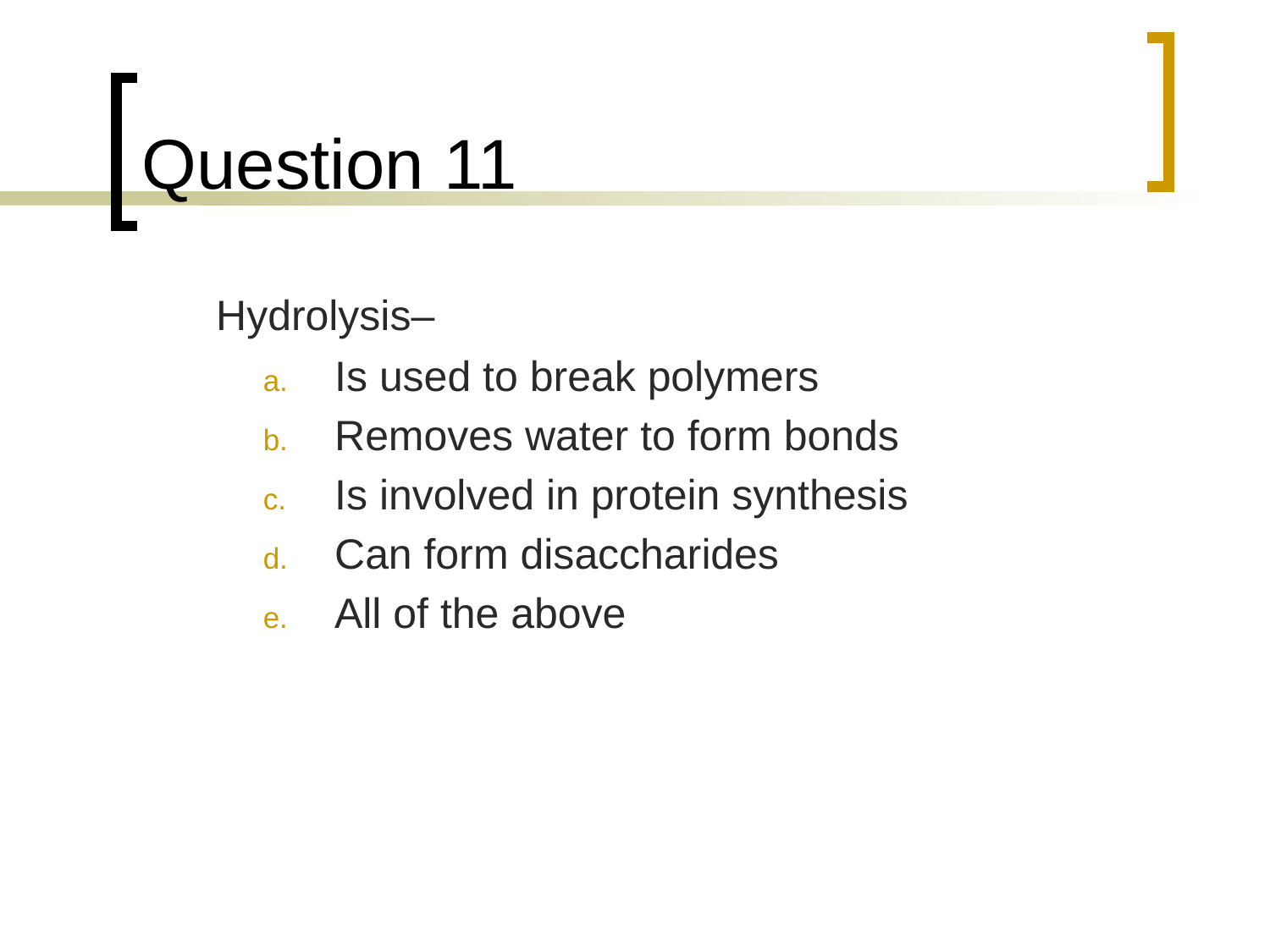

# Question 11
	Hydrolysis–
Is used to break polymers
Removes water to form bonds
Is involved in protein synthesis
Can form disaccharides
All of the above